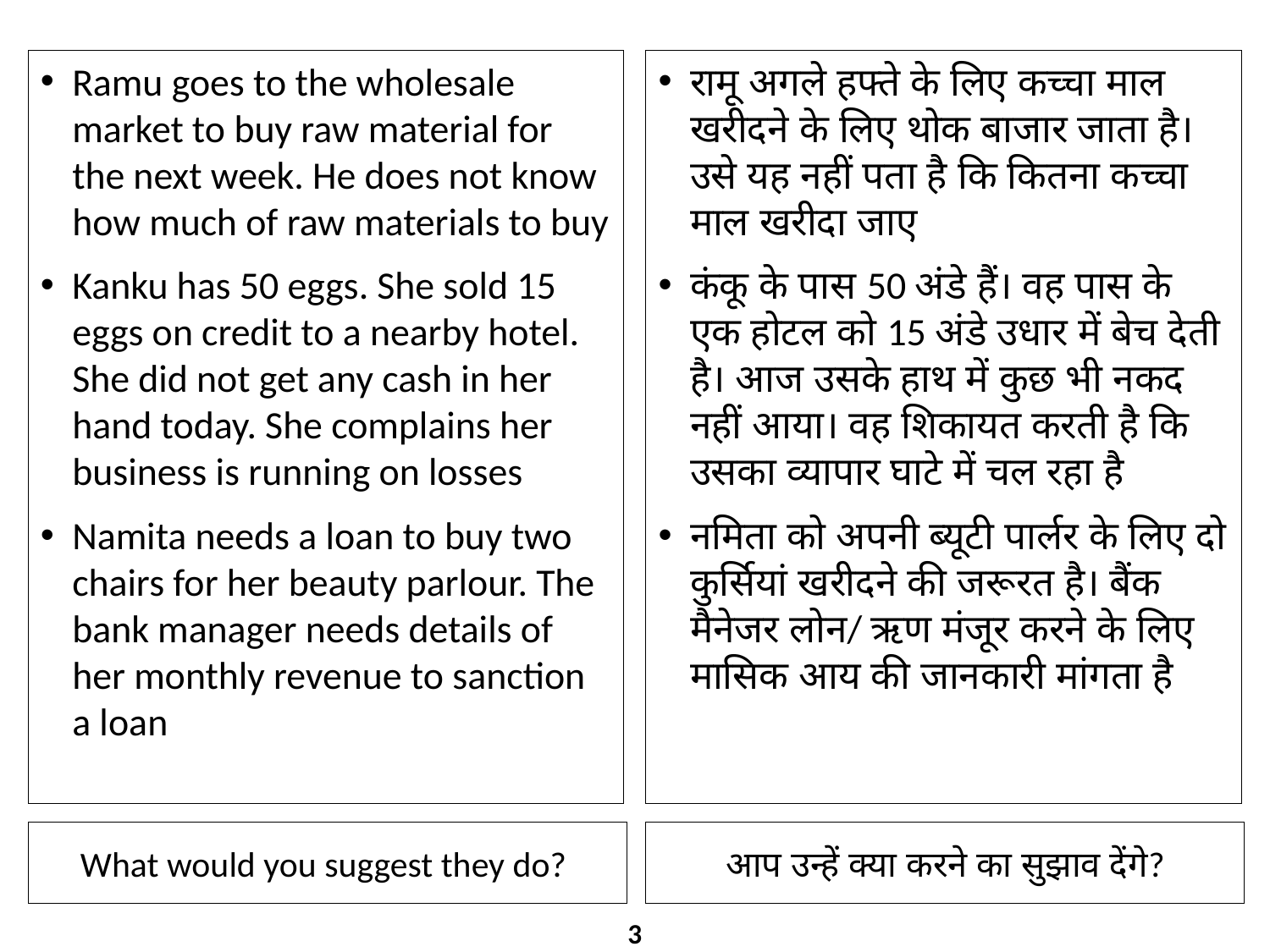

Ramu goes to the wholesale market to buy raw material for the next week. He does not know how much of raw materials to buy
Kanku has 50 eggs. She sold 15 eggs on credit to a nearby hotel. She did not get any cash in her hand today. She complains her business is running on losses
Namita needs a loan to buy two chairs for her beauty parlour. The bank manager needs details of her monthly revenue to sanction a loan
रामू अगले हफ्ते के लिए कच्चा माल खरीदने के लिए थोक बाजार जाता है। उसे यह नहीं पता है कि कितना कच्चा माल खरीदा जाए
कंकू के पास 50 अंडे हैं। वह पास के एक होटल को 15 अंडे उधार में बेच देती है। आज उसके हाथ में कुछ भी नकद नहीं आया। वह शिकायत करती है कि उसका व्यापार घाटे में चल रहा है
नमिता को अपनी ब्यूटी पार्लर के लिए दो कुर्सियां खरीदने की जरूरत है। बैंक मैनेजर लोन/ ऋण मंजूर करने के लिए मासिक आय की जानकारी मांगता है
What would you suggest they do?
आप उन्हें क्या करने का सुझाव देंगे?
3